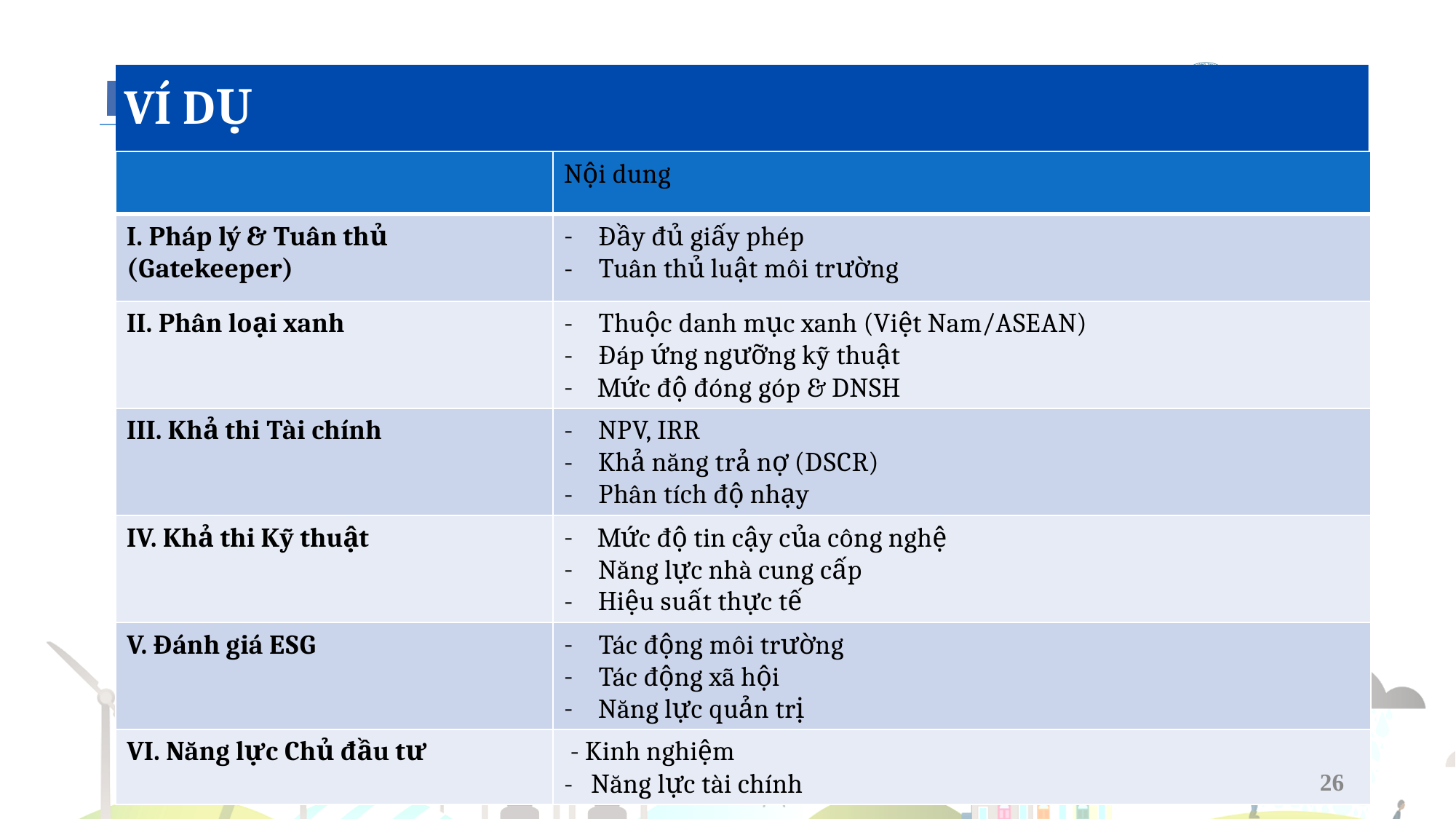

VÍ DỤ
|  | Nội dung |
| --- | --- |
| I. Pháp lý & Tuân thủ (Gatekeeper) | Đầy đủ giấy phép Tuân thủ luật môi trường |
| II. Phân loại xanh | Thuộc danh mục xanh (Việt Nam/ASEAN) Đáp ứng ngưỡng kỹ thuật Mức độ đóng góp & DNSH |
| III. Khả thi Tài chính | NPV, IRR Khả năng trả nợ (DSCR) Phân tích độ nhạy |
| IV. Khả thi Kỹ thuật | Mức độ tin cậy của công nghệ Năng lực nhà cung cấp Hiệu suất thực tế |
| V. Đánh giá ESG | Tác động môi trường Tác động xã hội Năng lực quản trị |
| VI. Năng lực Chủ đầu tư | - Kinh nghiệm - Năng lực tài chính |
26